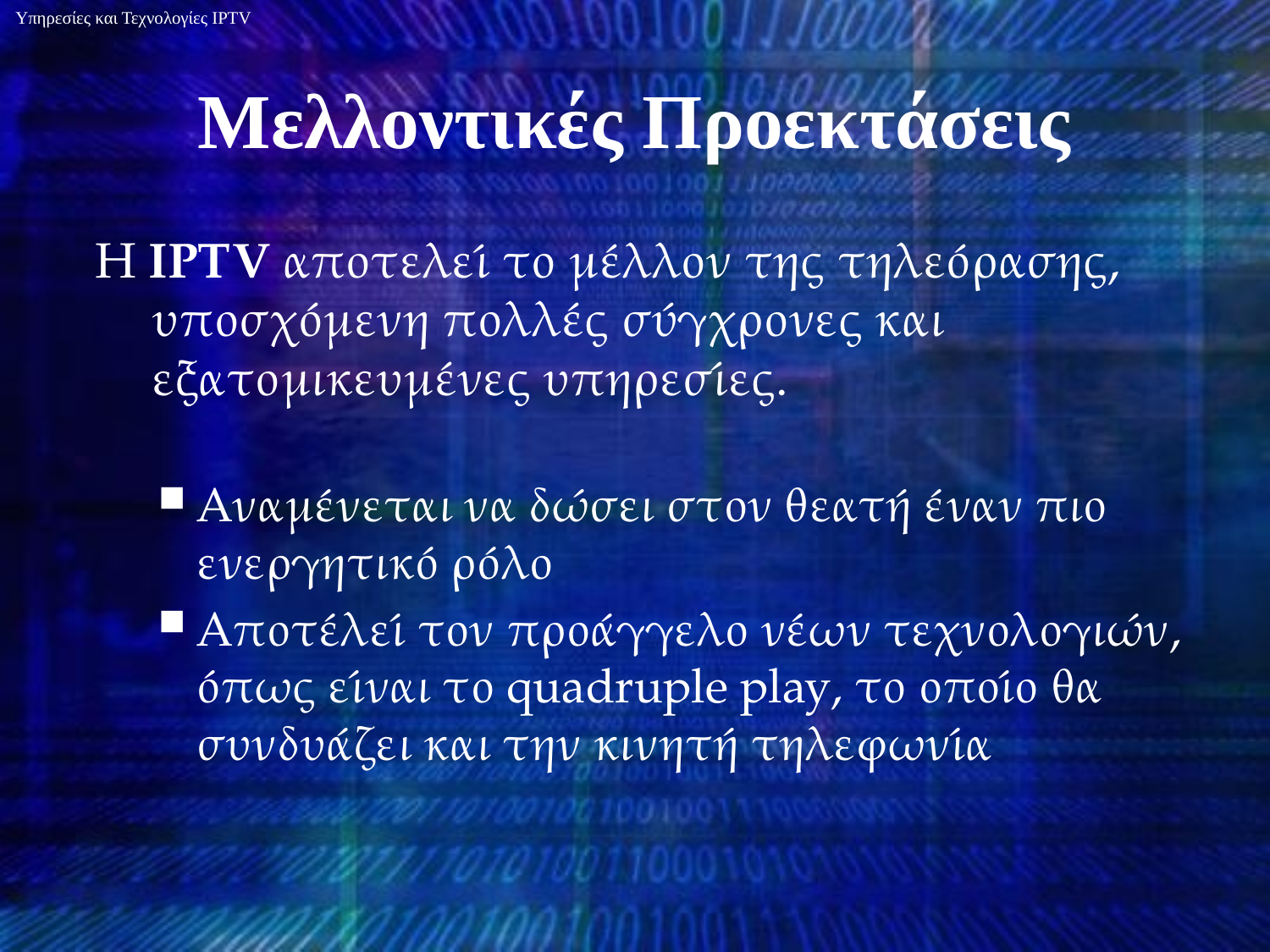

Υπηρεσίες και Τεχνολογίες IPTV
# Μελλοντικές Προεκτάσεις
Η IPTV αποτελεί το μέλλον της τηλεόρασης, υποσχόμενη πολλές σύγχρονες και εξατομικευμένες υπηρεσίες.
Αναμένεται να δώσει στον θεατή έναν πιο ενεργητικό ρόλο
Αποτέλεί τον προάγγελο νέων τεχνολογιών, όπως είναι το quadruple play, το οποίο θα συνδυάζει και την κινητή τηλεφωνία